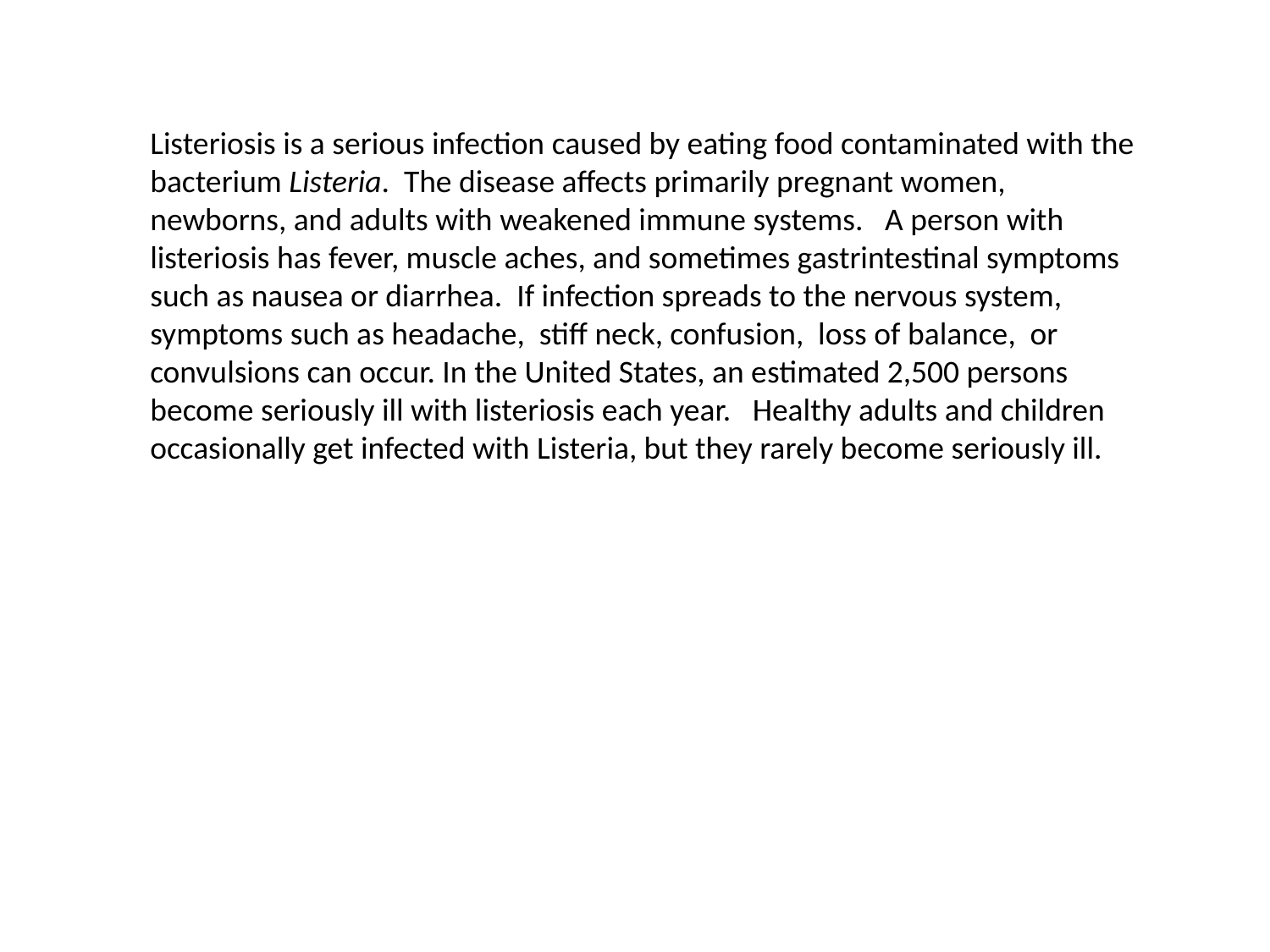

Listeriosis is a serious infection caused by eating food contaminated with the bacterium Listeria.  The disease affects primarily pregnant women, newborns, and adults with weakened immune systems.   A person with listeriosis has fever, muscle aches, and sometimes gastrintestinal symptoms such as nausea or diarrhea.  If infection spreads to the nervous system,  symptoms such as headache,  stiff neck, confusion,  loss of balance,  or convulsions can occur. In the United States, an estimated 2,500 persons become seriously ill with listeriosis each year.   Healthy adults and children occasionally get infected with Listeria, but they rarely become seriously ill.